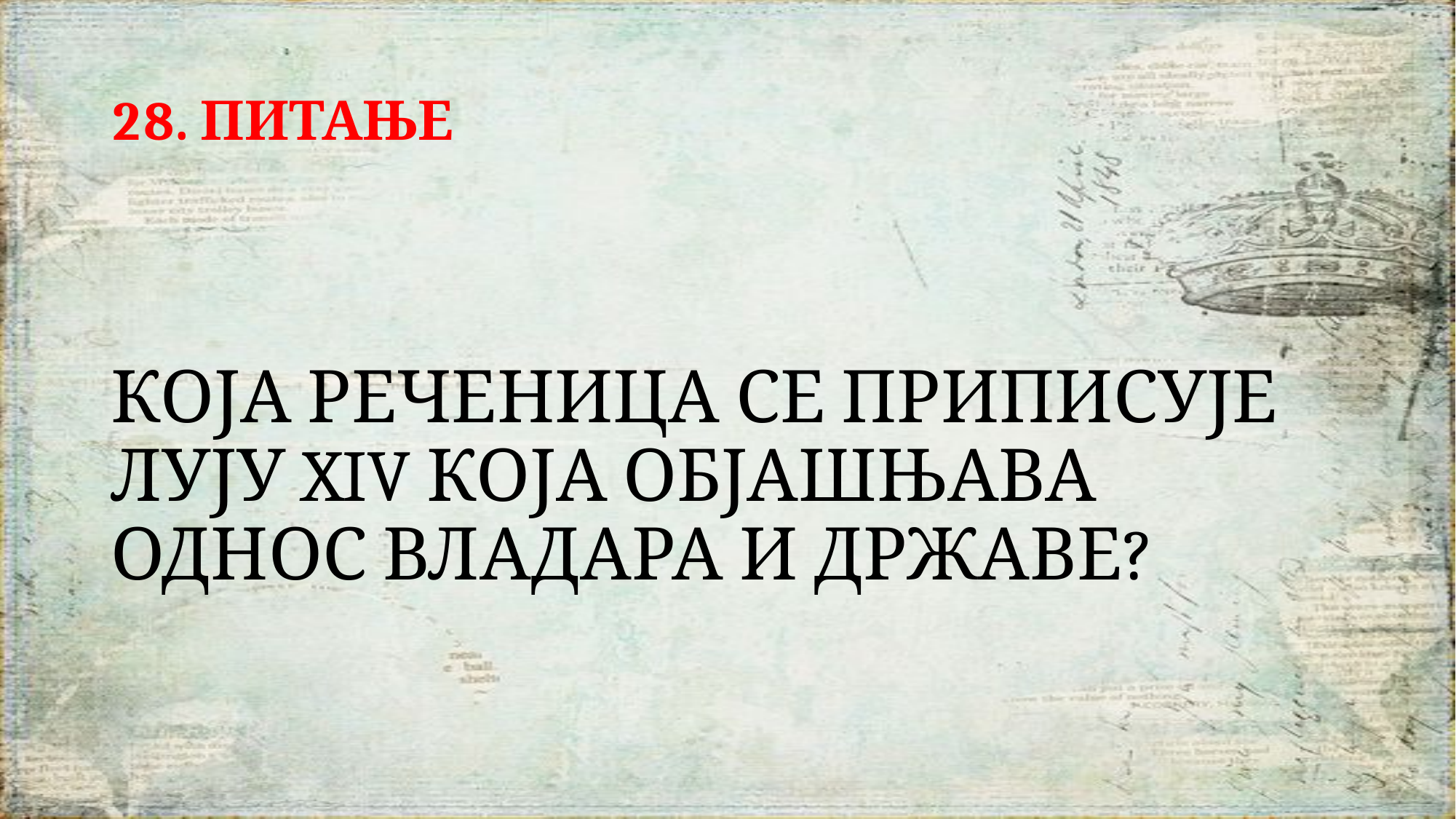

# 28. ПИТАЊЕ
КОЈА РЕЧЕНИЦА СЕ ПРИПИСУЈЕ ЛУЈУ XIV КОЈА ОБЈАШЊАВА ОДНОС ВЛАДАРА И ДРЖАВЕ?